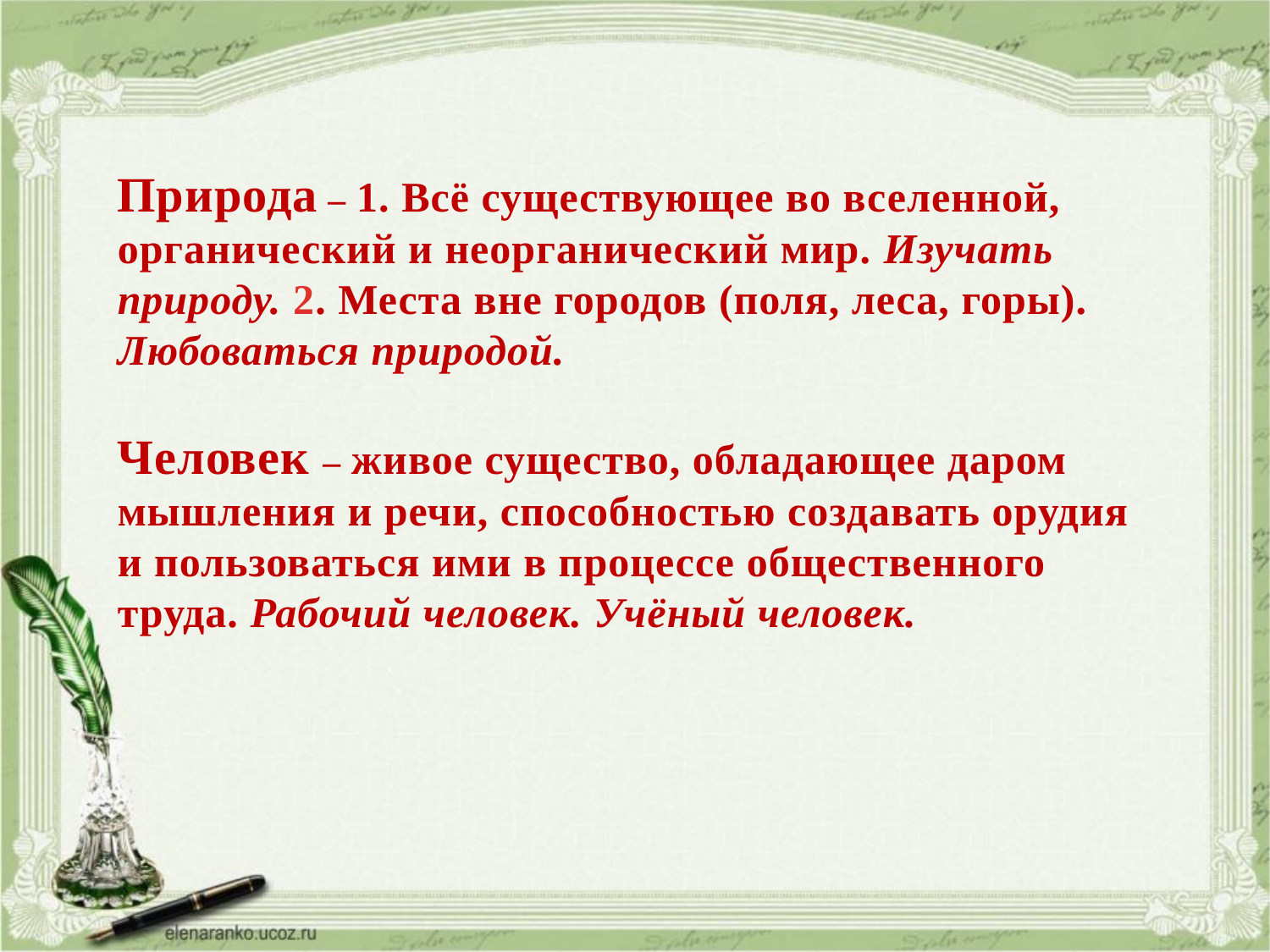

Природа – 1. Всё существующее во вселенной, органический и неорганический мир. Изучать природу. 2. Места вне городов (поля, леса, горы). Любоваться природой.

Человек – живое существо, обладающее даром мышления и речи, способностью создавать орудия и пользоваться ими в процессе общественного труда. Рабочий человек. Учёный человек.